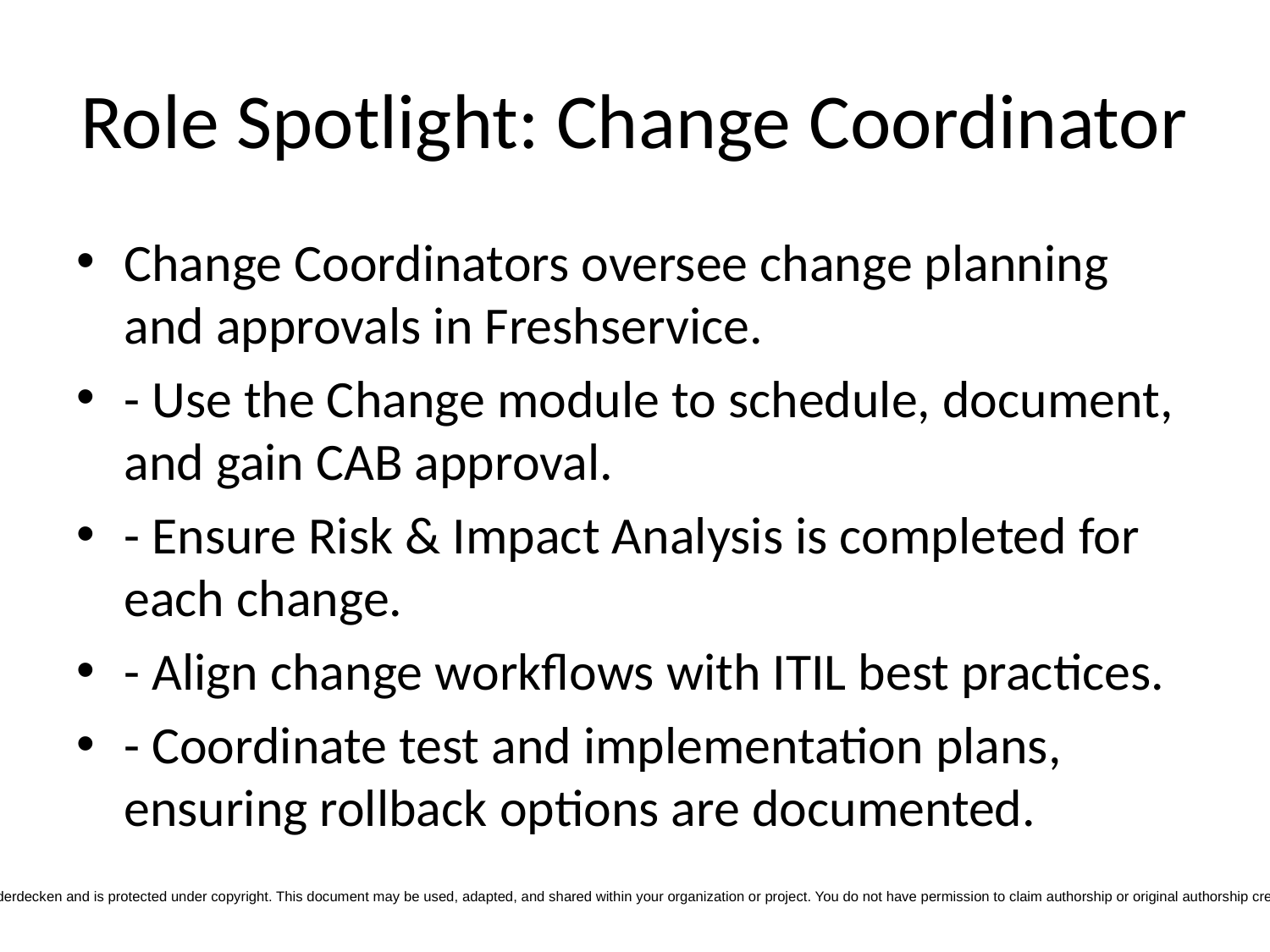

# Role Spotlight: Change Coordinator
Change Coordinators oversee change planning and approvals in Freshservice.
- Use the Change module to schedule, document, and gain CAB approval.
- Ensure Risk & Impact Analysis is completed for each change.
- Align change workflows with ITIL best practices.
- Coordinate test and implementation plans, ensuring rollback options are documented.
Copyright © 2025 Race P. Vanderdecken. All rights reserved. This document is the intellectual property of Race P. Vanderdecken and is protected under copyright. This document may be used, adapted, and shared within your organization or project. You do not have permission to claim authorship or original authorship credit. This copyright notice may be removed if required by internal documentation standards or work environment policy.